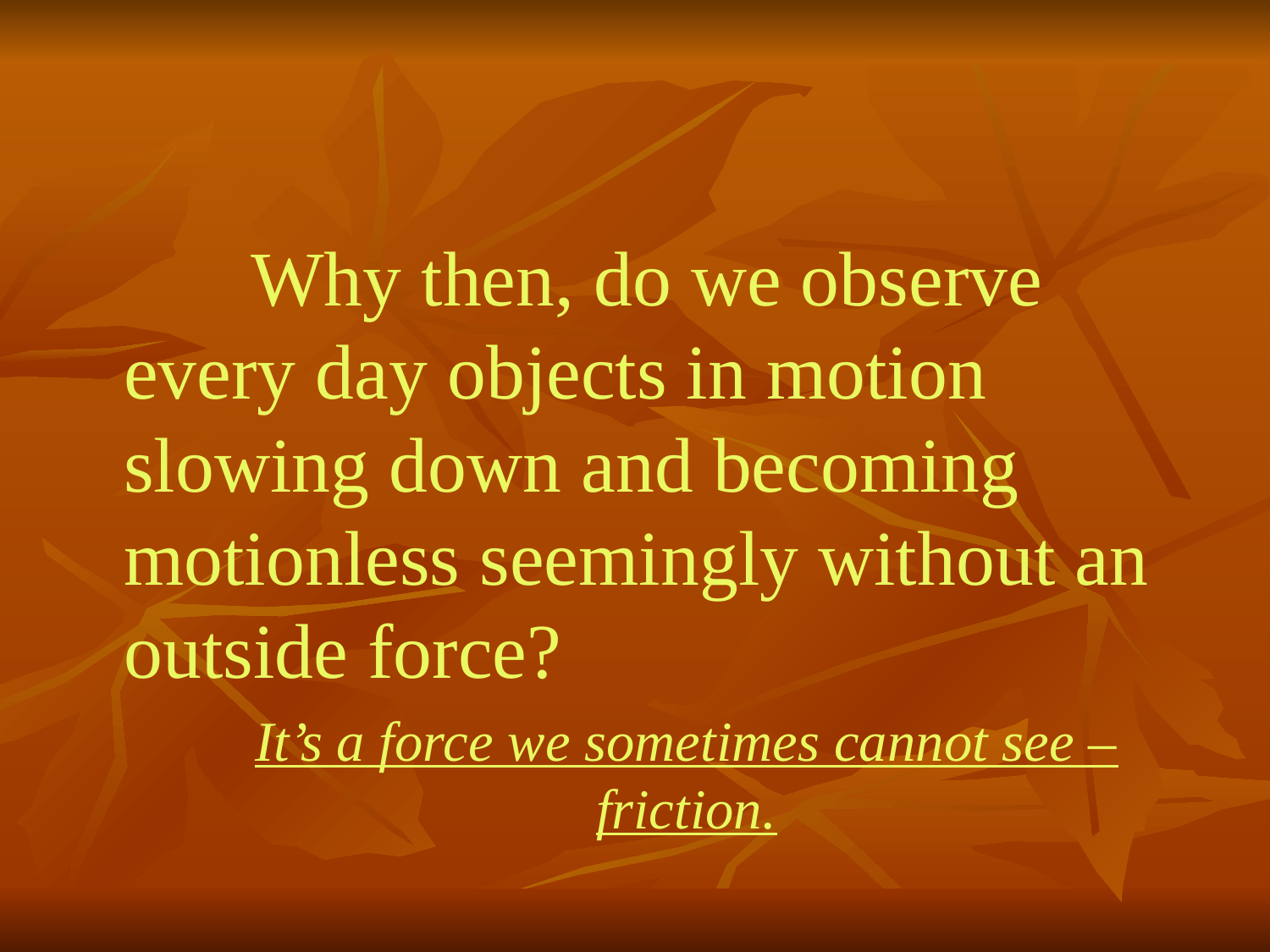

#
		Why then, do we observe every day objects in motion slowing down and becoming motionless seemingly without an outside force?
	It’s a force we sometimes cannot see – friction.